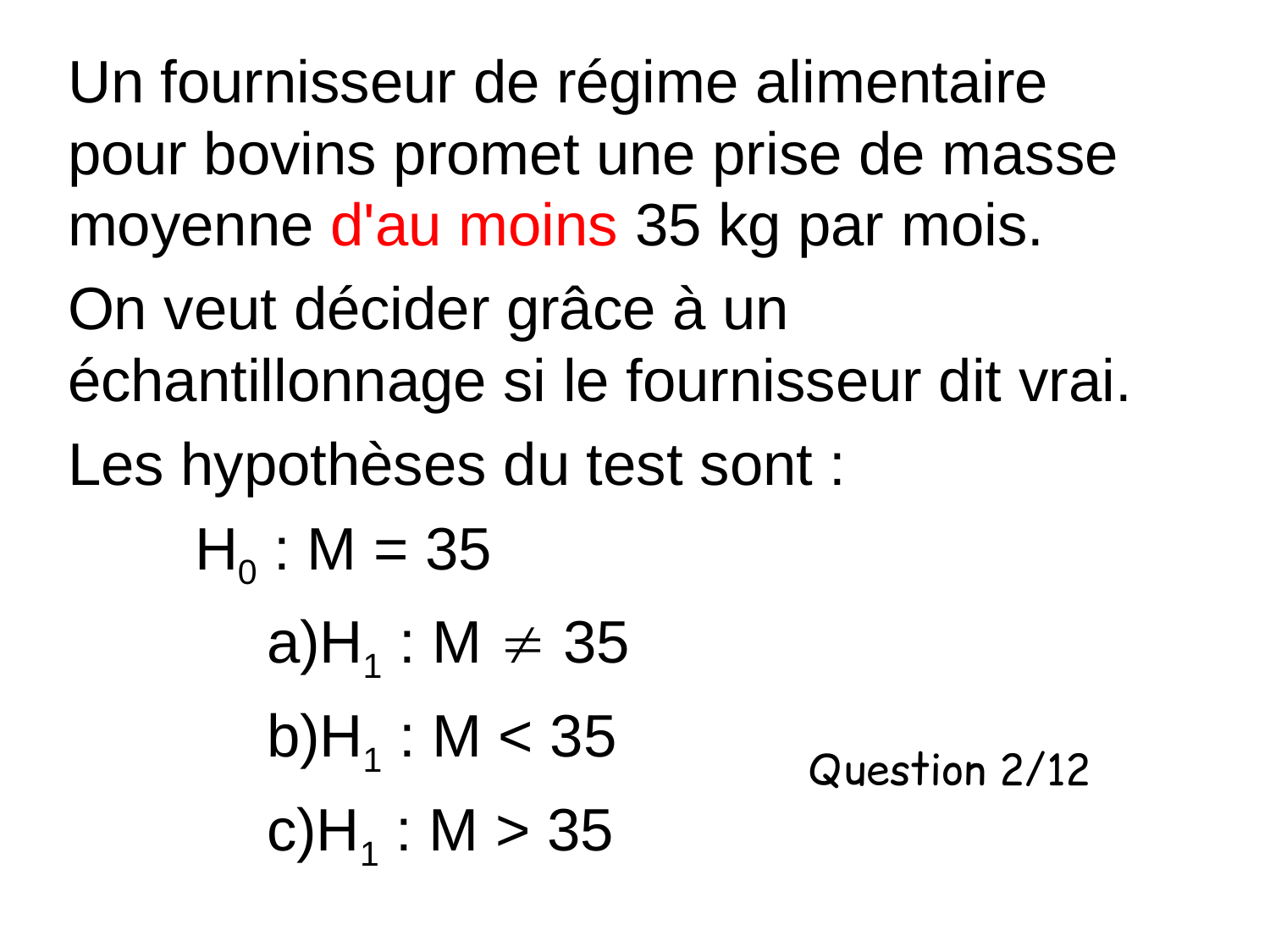

Un fournisseur de régime alimentaire pour bovins promet une prise de masse moyenne d'au moins 35 kg par mois.
On veut décider grâce à un échantillonnage si le fournisseur dit vrai.
Les hypothèses du test sont :
 	H0 : M = 35
H1 : M ≠ 35
H1 : M < 35
H1 : M > 35
Question 2/12